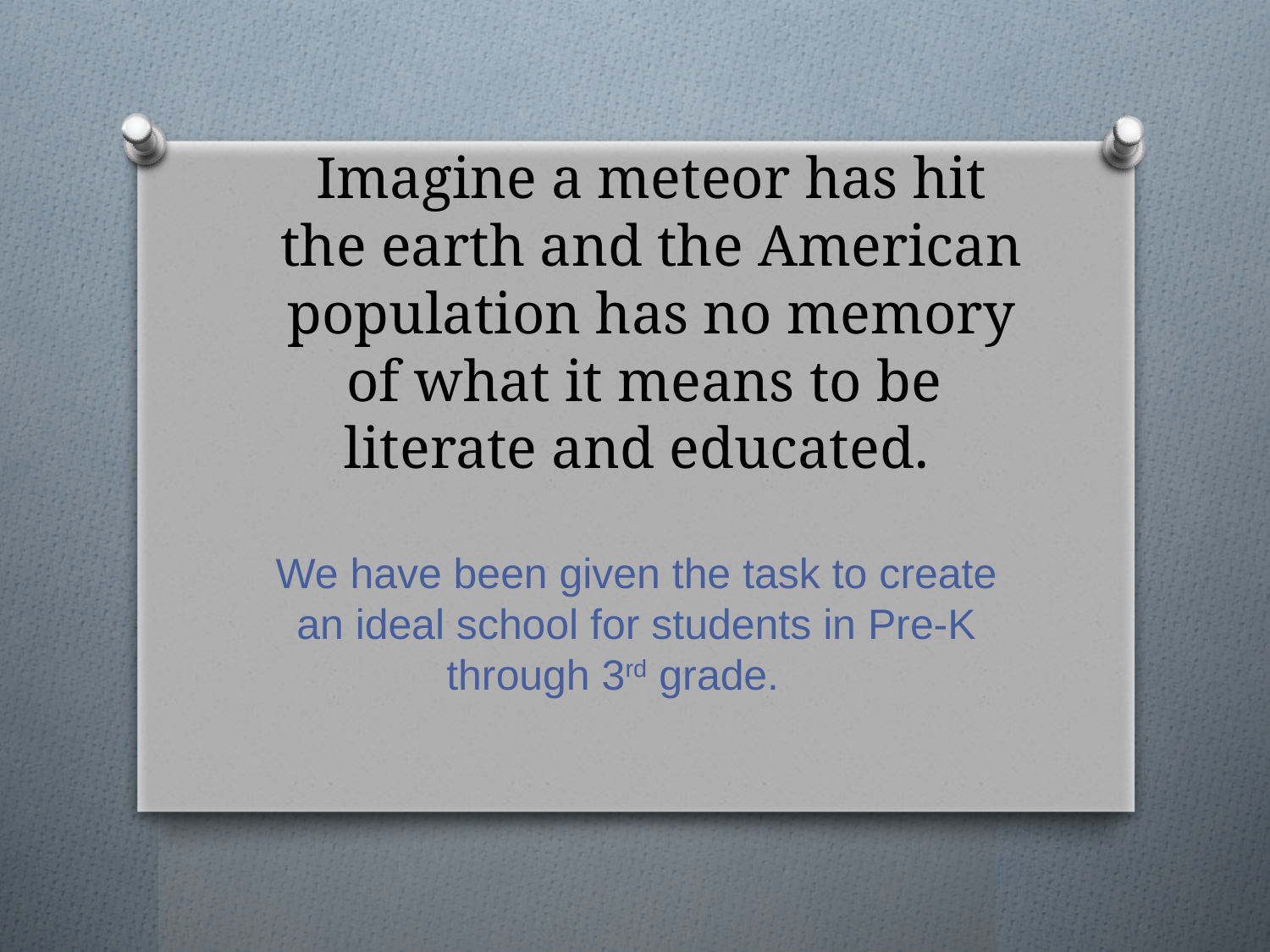

# Imagine a meteor has hit the earth and the American population has no memory of what it means to be  literate and educated.
We have been given the task to create an ideal school for students in Pre-K through 3rd grade.